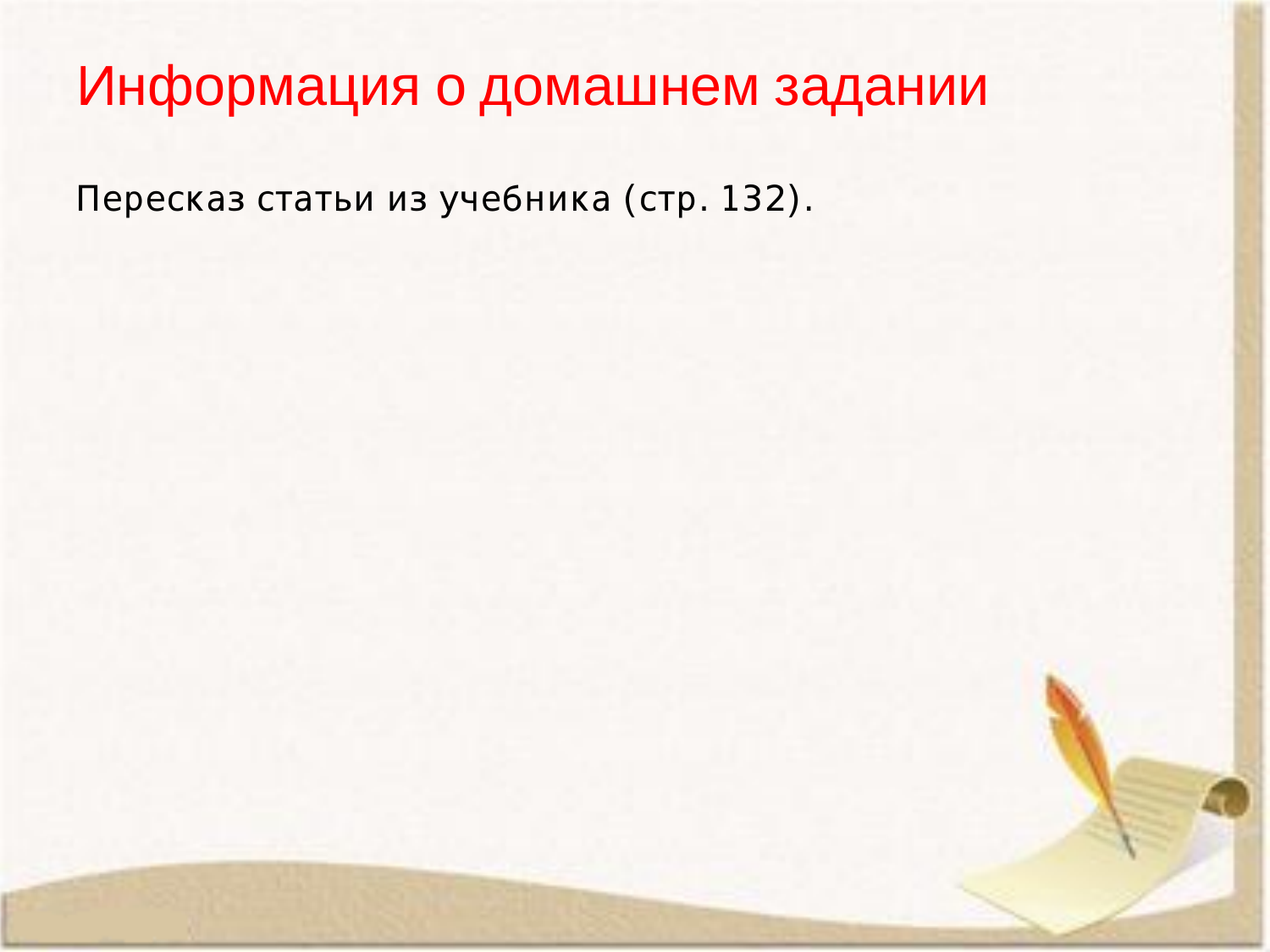

# Информация о домашнем задании
Пересказ статьи из учебника (стр. 132).